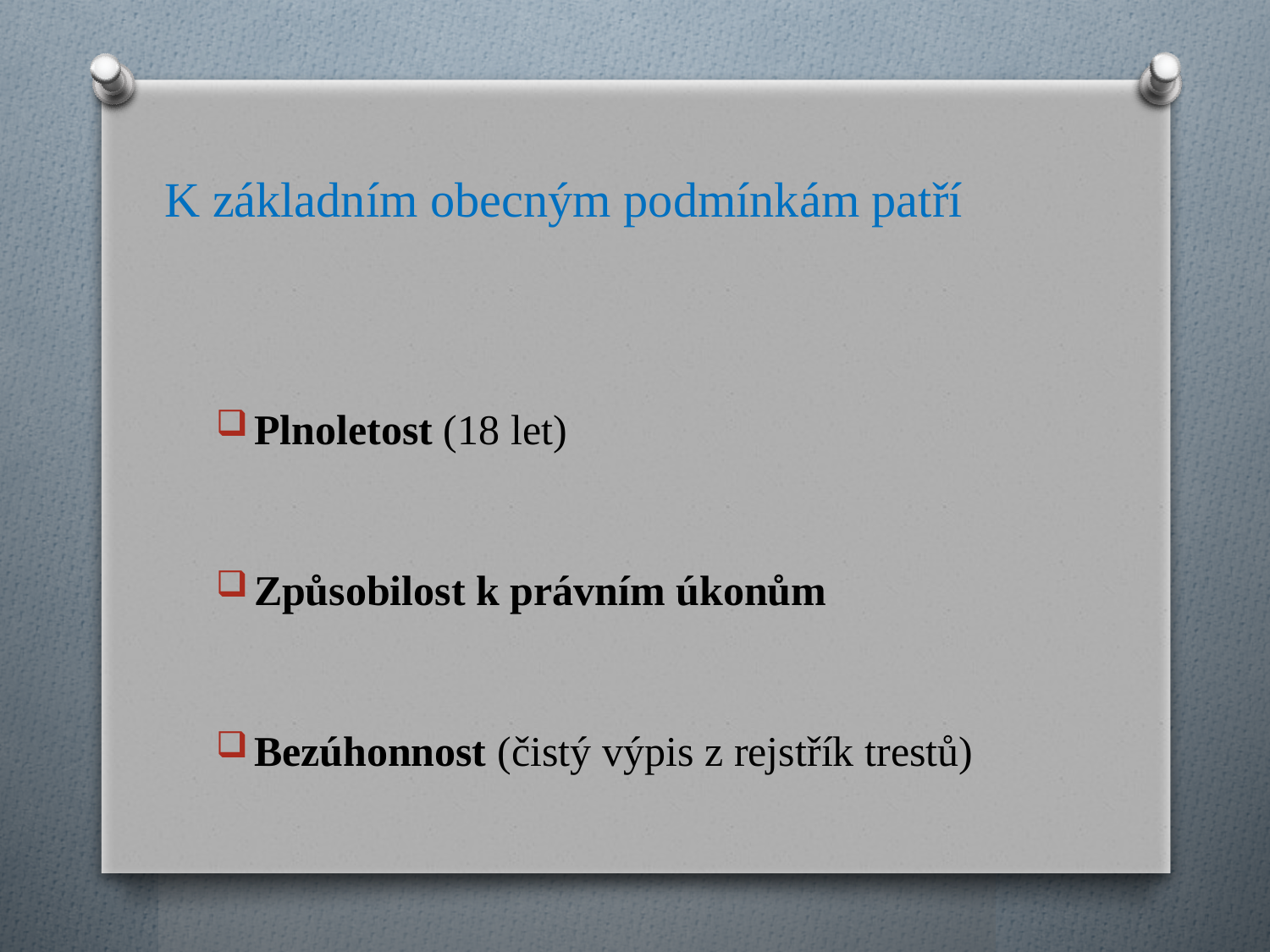

# K základním obecným podmínkám patří
Plnoletost (18 let)
Způsobilost k právním úkonům
Bezúhonnost (čistý výpis z rejstřík trestů)